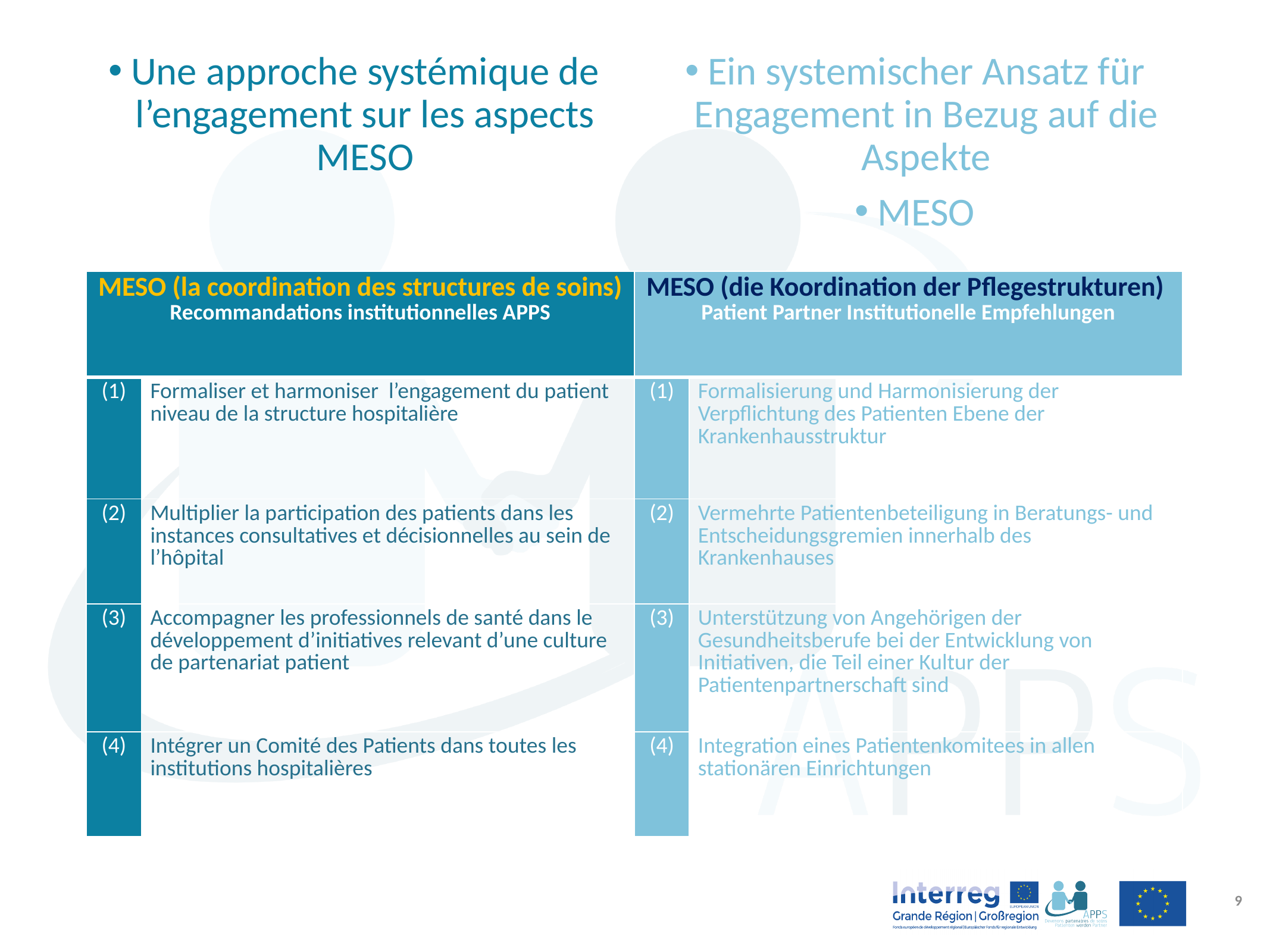

Une approche systémique de l’engagement sur les aspects MESO
# Ein systemischer Ansatz für Engagement in Bezug auf die Aspekte
MESO
| MESO (la coordination des structures de soins) Recommandations institutionnelles APPS |  | MESO (die Koordination der Pflegestrukturen) Patient Partner Institutionelle Empfehlungen |  |
| --- | --- | --- | --- |
| (1) | Formaliser et harmoniser l’engagement du patient niveau de la structure hospitalière | (1) | Formalisierung und Harmonisierung der Verpflichtung des Patienten Ebene der Krankenhausstruktur |
| (2) | Multiplier la participation des patients dans les instances consultatives et décisionnelles au sein de l’hôpital | (2) | Vermehrte Patientenbeteiligung in Beratungs- und Entscheidungsgremien innerhalb des Krankenhauses |
| (3) | Accompagner les professionnels de santé dans le développement d’initiatives relevant d’une culture de partenariat patient | (3) | Unterstützung von Angehörigen der Gesundheitsberufe bei der Entwicklung von Initiativen, die Teil einer Kultur der Patientenpartnerschaft sind |
| (4) | Intégrer un Comité des Patients dans toutes les institutions hospitalières | (4) | Integration eines Patientenkomitees in allen stationären Einrichtungen |
9